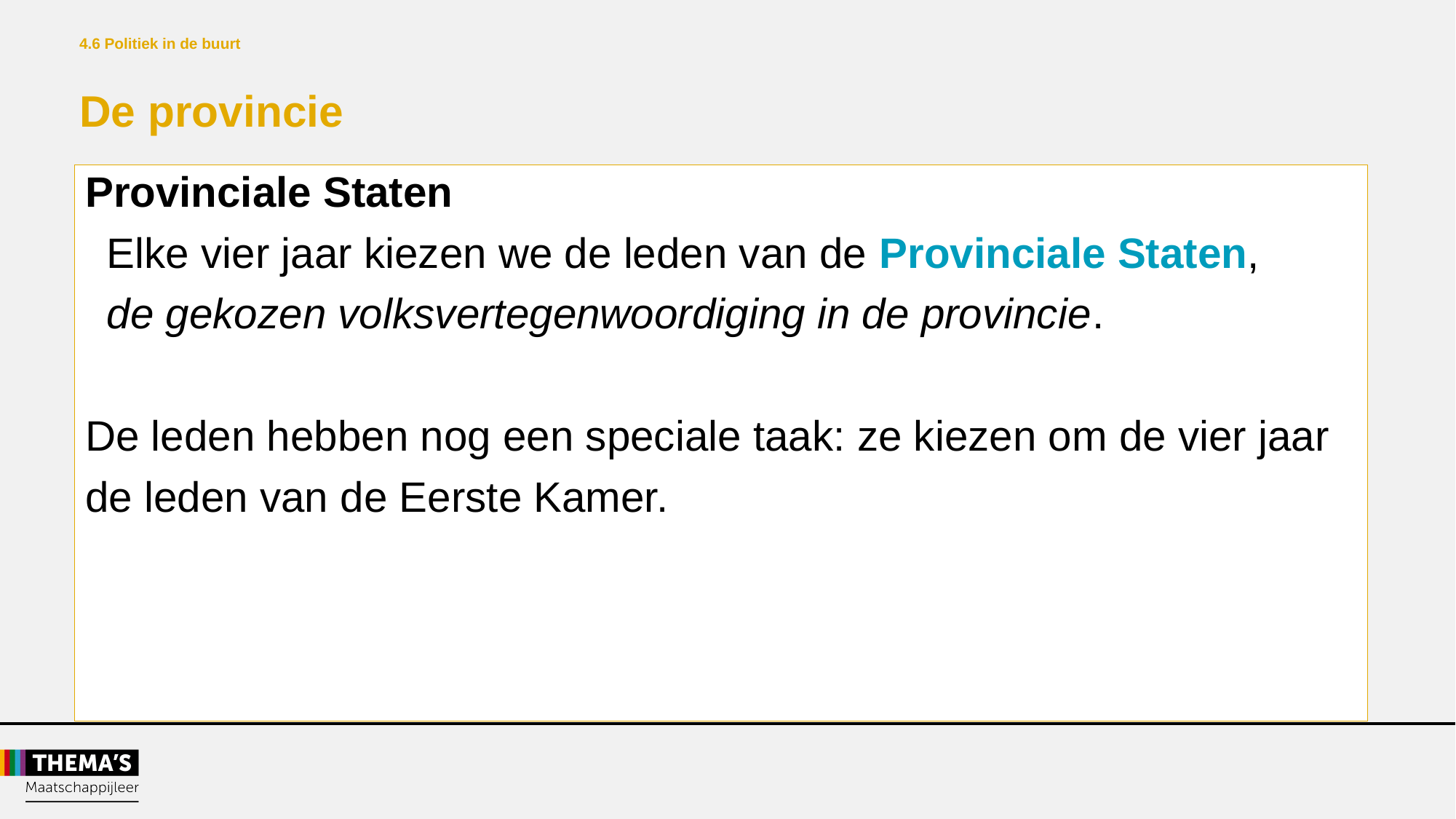

4.6 Politiek in de buurt
De provincie

Provinciale Staten
Elke vier jaar kiezen we de leden van de Provinciale Staten,
de gekozen volksvertegenwoordiging in de provincie.

De leden hebben nog een speciale taak: ze kiezen om de vier jaar
de leden van de Eerste Kamer.